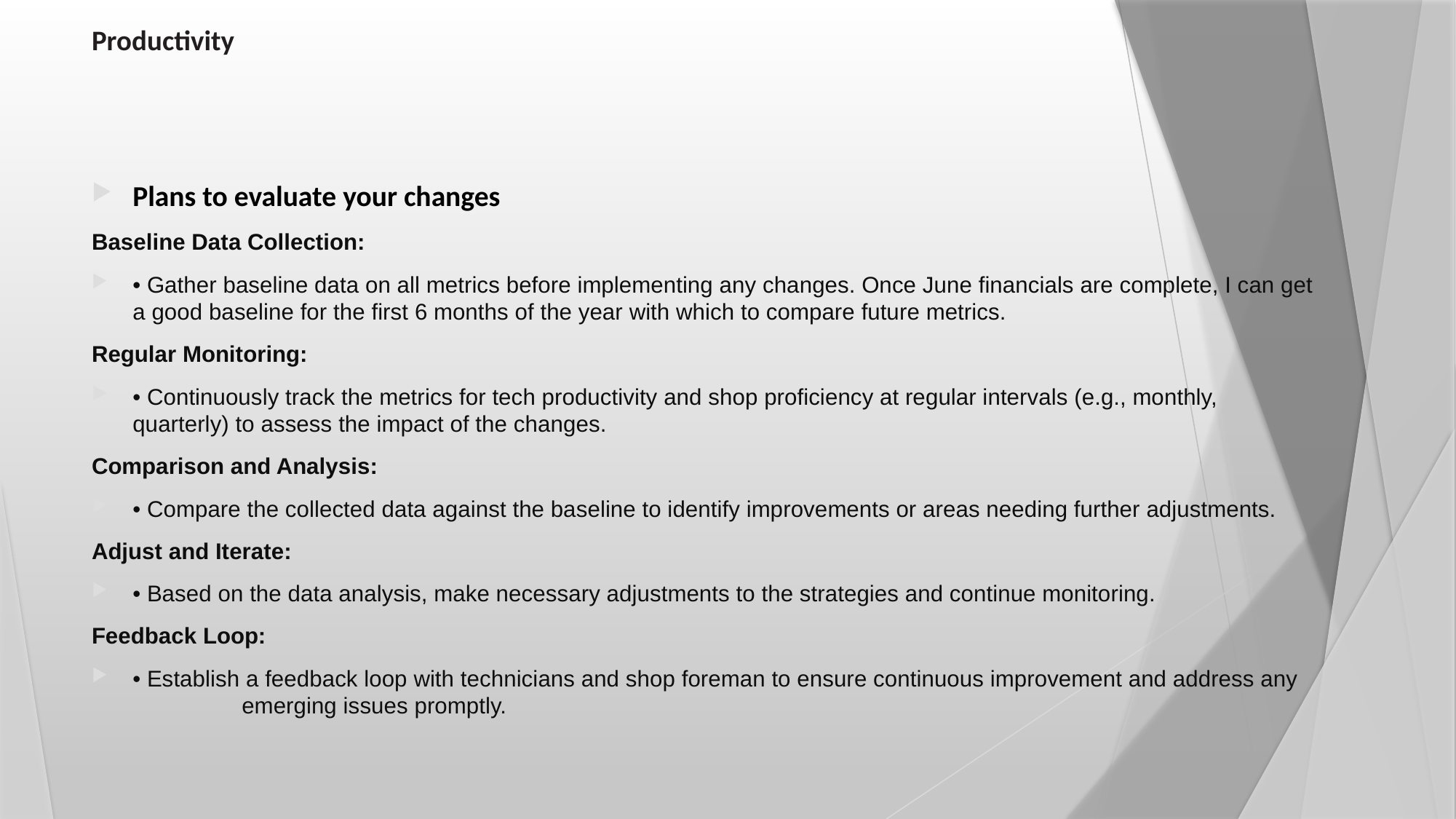

# Productivity

Plans to evaluate your changes
Baseline Data Collection:
• Gather baseline data on all metrics before implementing any changes. Once June financials are complete, I can get a good baseline for the first 6 months of the year with which to compare future metrics.
Regular Monitoring:
• Continuously track the metrics for tech productivity and shop proficiency at regular intervals (e.g., monthly, quarterly) to assess the impact of the changes.
Comparison and Analysis:
• Compare the collected data against the baseline to identify improvements or areas needing further adjustments.
Adjust and Iterate:
• Based on the data analysis, make necessary adjustments to the strategies and continue monitoring.
Feedback Loop:
• Establish a feedback loop with technicians and shop foreman to ensure continuous improvement and address any 	emerging issues promptly.